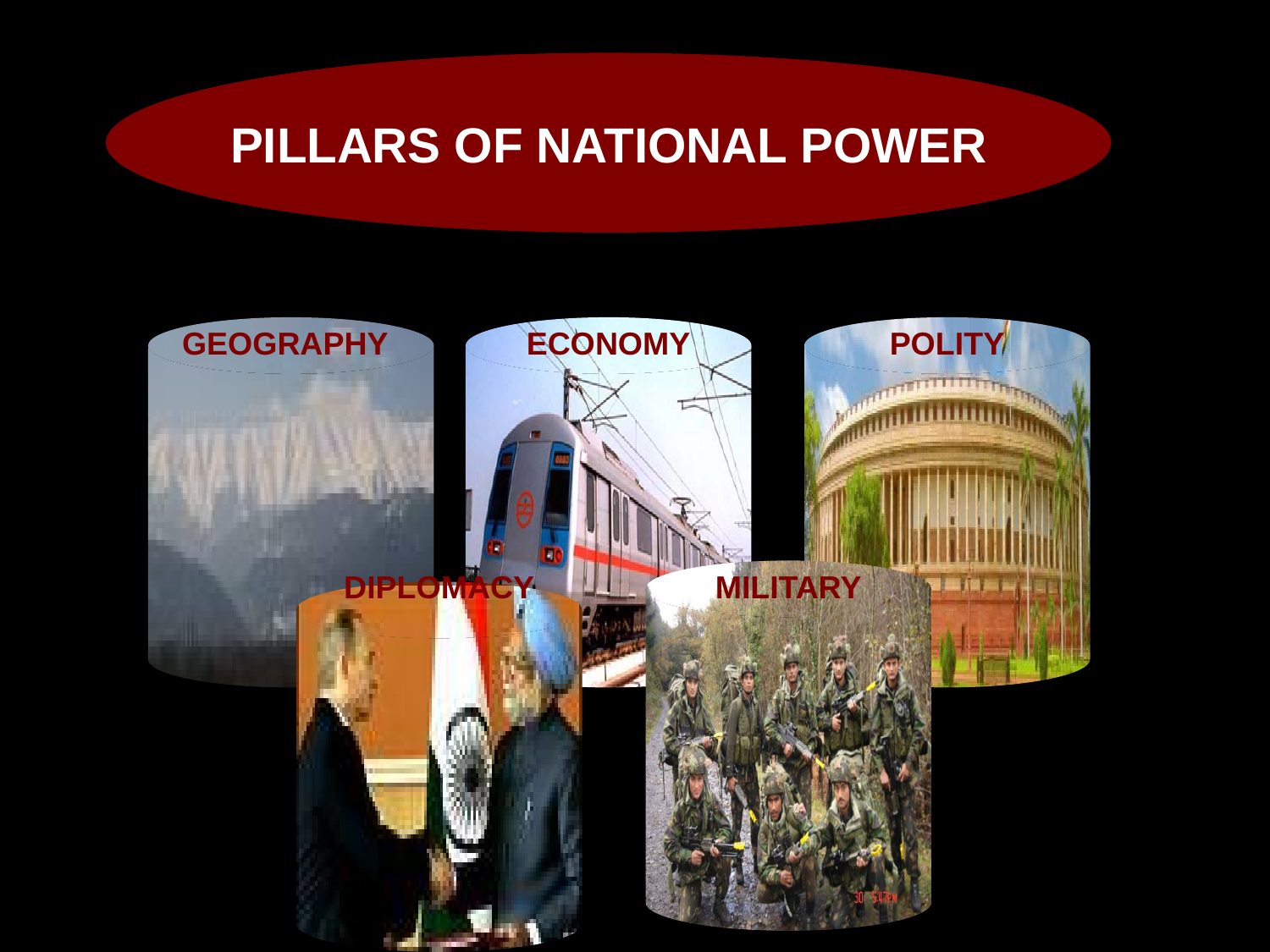

PILLARS OF NATIONAL POWER
GEOGRAPHY

ECONOMY

POLITY
DIPLOMACY

MILITARY